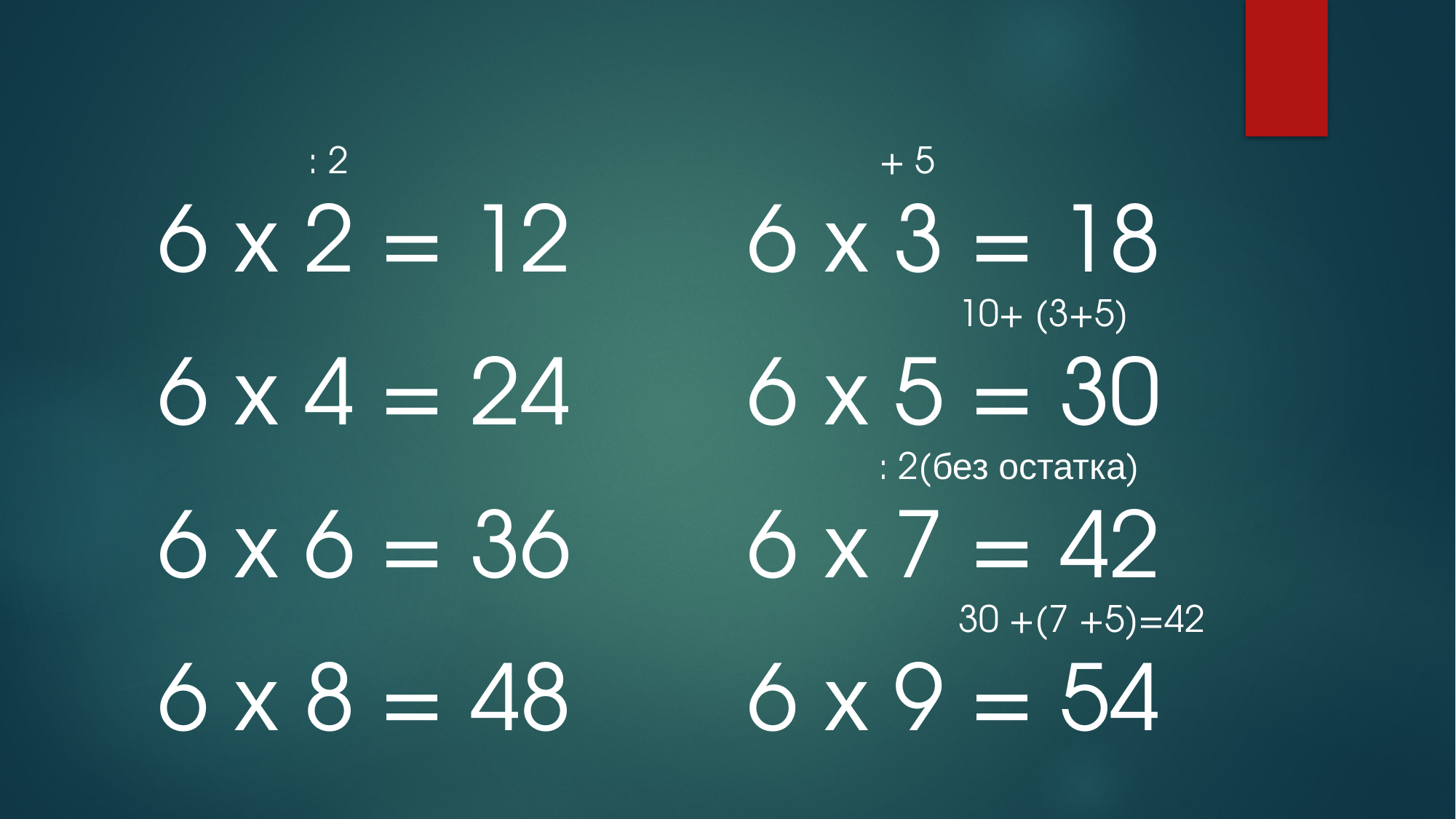

: 2                                                     + 5
6 х 2 = 12       6 х 3 = 18
                                                                                10+ (3+5)
6 х 4 = 24       6 х 5 = 30
                                                                        : 2(без остатка)
6 х 6 = 36       6 х 7 = 42
                                                                                30 +(7 +5)=42
6 х 8 = 48       6 х 9 = 54